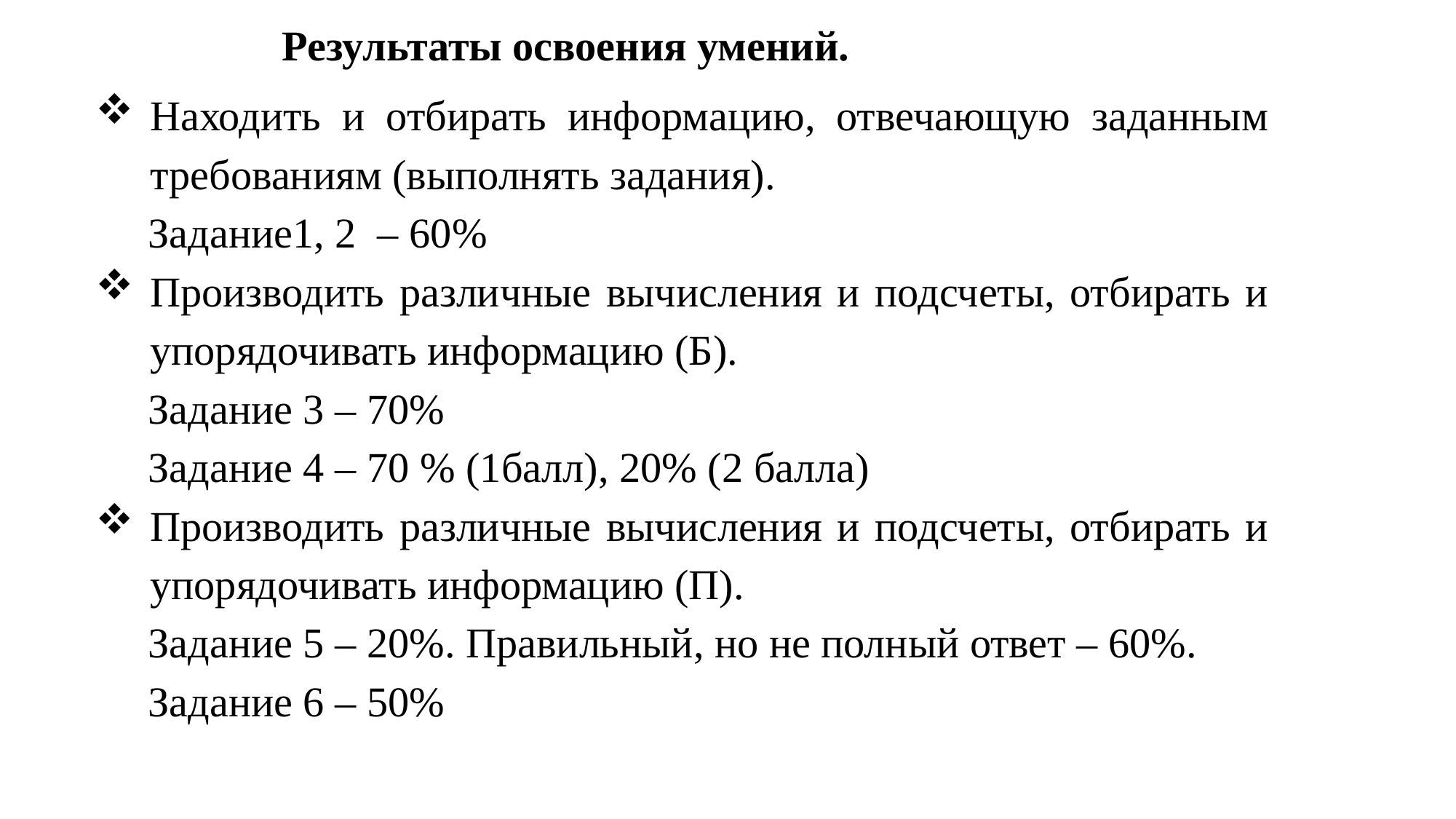

Результаты освоения умений.
Находить и отбирать информацию, отвечающую заданным требованиям (выполнять задания).
     Задание1, 2  – 60%
Производить различные вычисления и подсчеты, отбирать и упорядочивать информацию (Б).
     Задание 3 – 70%
     Задание 4 – 70 % (1балл), 20% (2 балла)
Производить различные вычисления и подсчеты, отбирать и упорядочивать информацию (П).
     Задание 5 – 20%. Правильный, но не полный ответ – 60%.
     Задание 6 – 50%